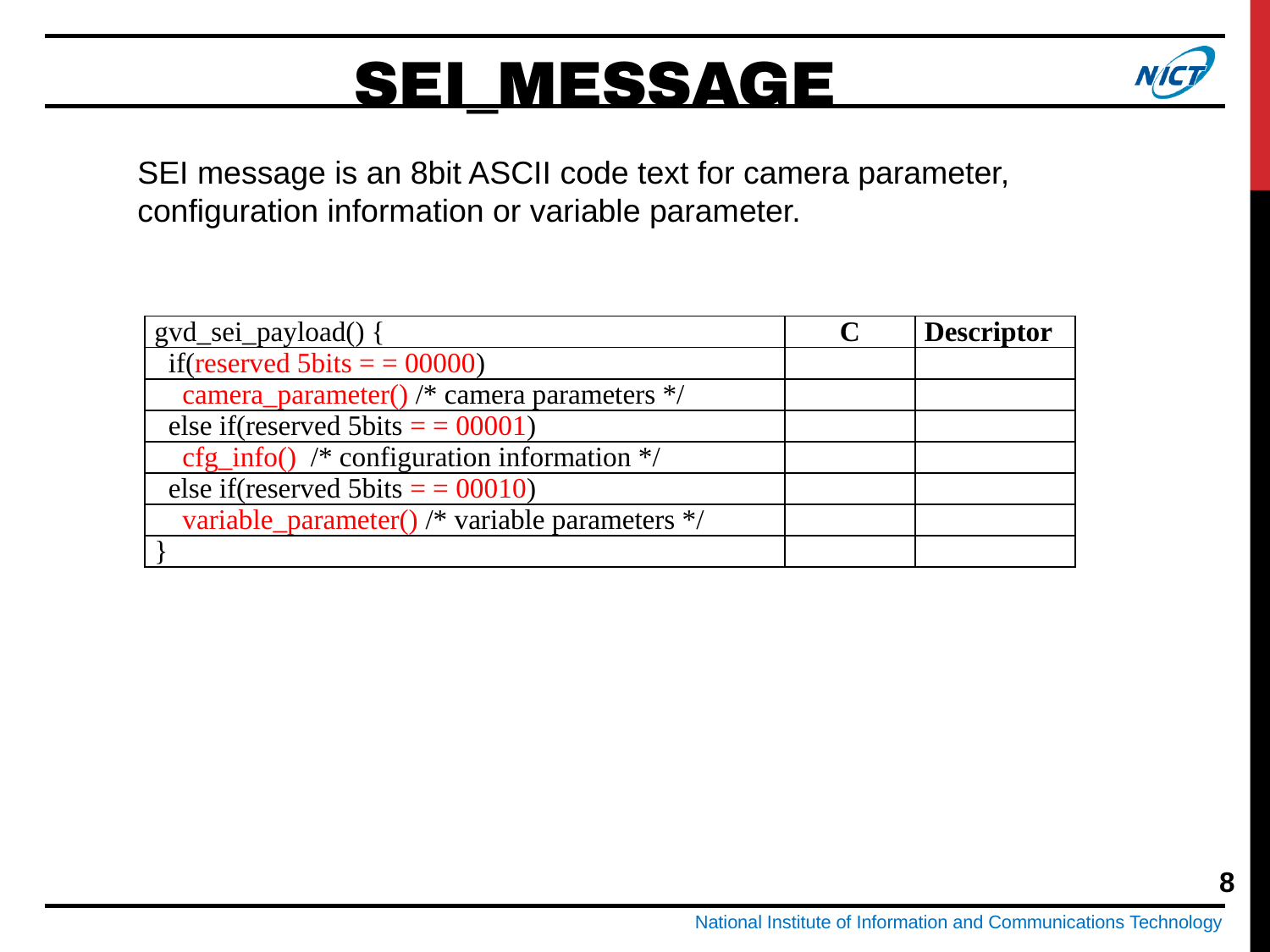

SEI_message
SEI message is an 8bit ASCII code text for camera parameter, configuration information or variable parameter.

| gvd\_sei\_payload() { | C | Descriptor |
| --- | --- | --- |
| if(reserved 5bits = = 00000) |  |  |
| camera\_parameter() /\* camera parameters \*/ |  |  |
| else if(reserved 5bits = = 00001) |  |  |
| cfg\_info() /\* configuration information \*/ |  |  |
| else if(reserved 5bits = = 00010) |  |  |
| variable\_parameter() /\* variable parameters \*/ |  |  |
| } |  |  |
8